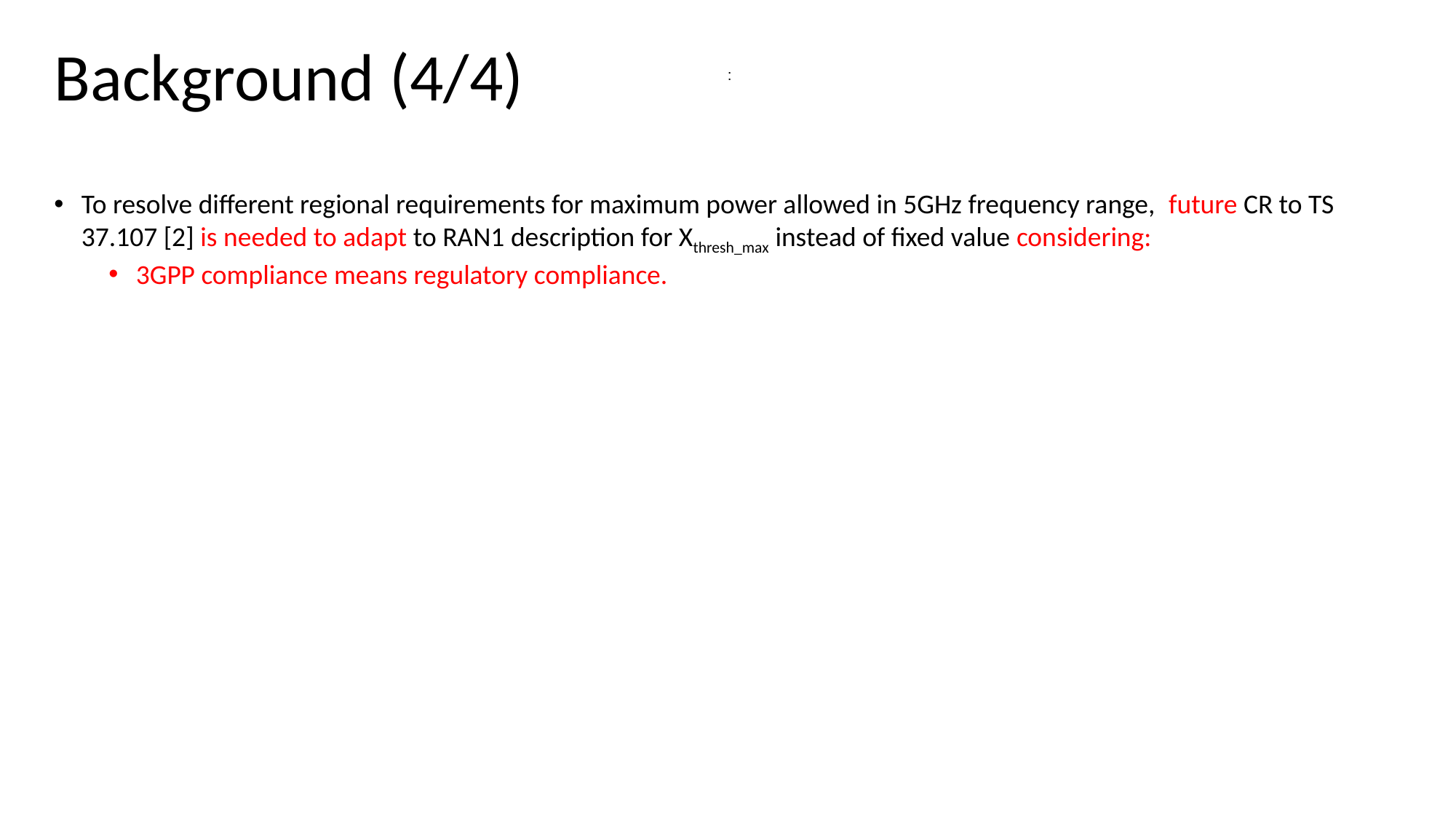

# Background (4/4)
 :

To resolve different regional requirements for maximum power allowed in 5GHz frequency range,  future CR to TS 37.107 [2] is needed to adapt to RAN1 description for Xthresh_max instead of fixed value considering:
3GPP compliance means regulatory compliance.